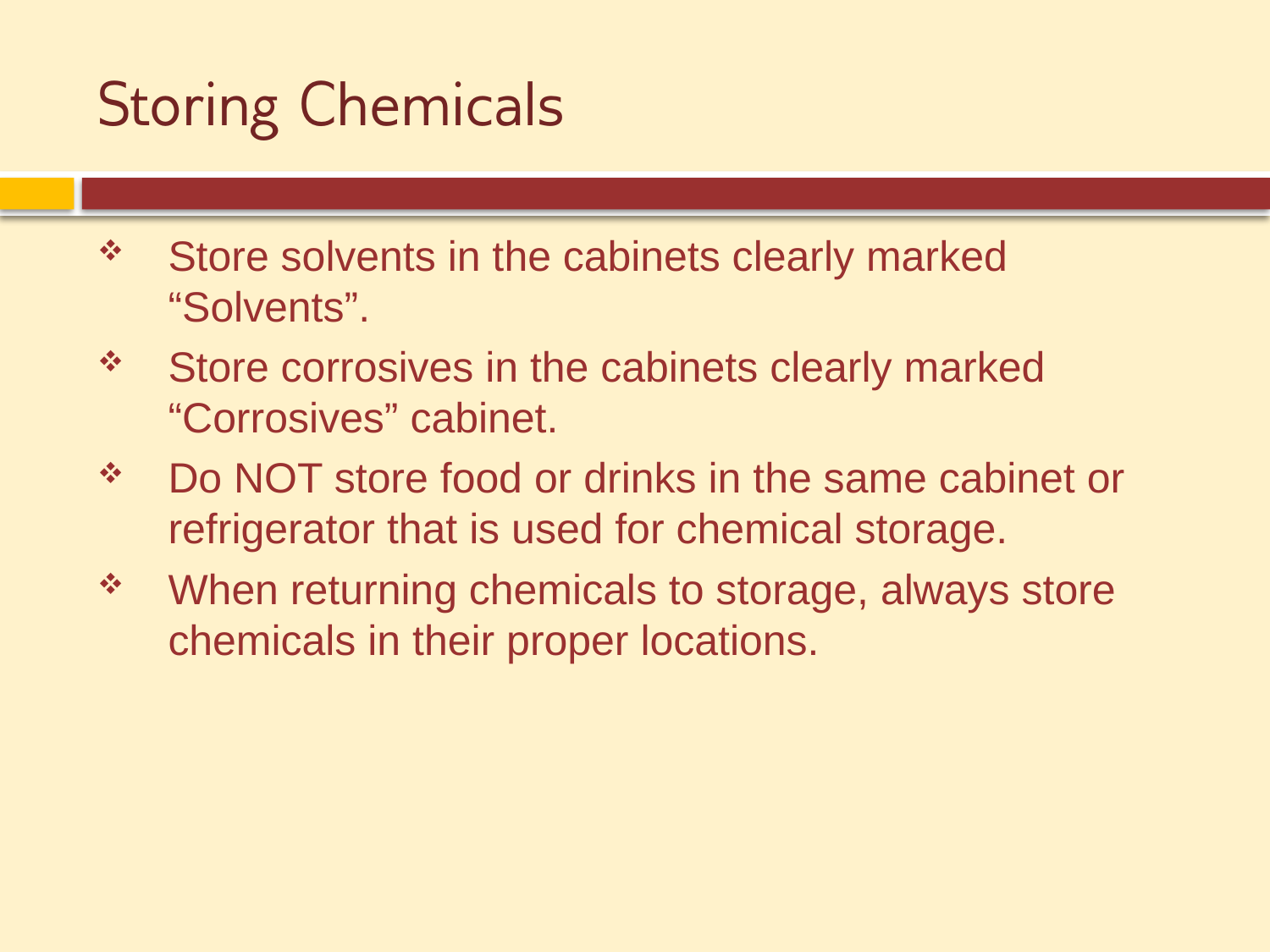

# Storing Chemicals
Store solvents in the cabinets clearly marked “Solvents”.
Store corrosives in the cabinets clearly marked “Corrosives” cabinet.
Do NOT store food or drinks in the same cabinet or refrigerator that is used for chemical storage.
When returning chemicals to storage, always store chemicals in their proper locations.